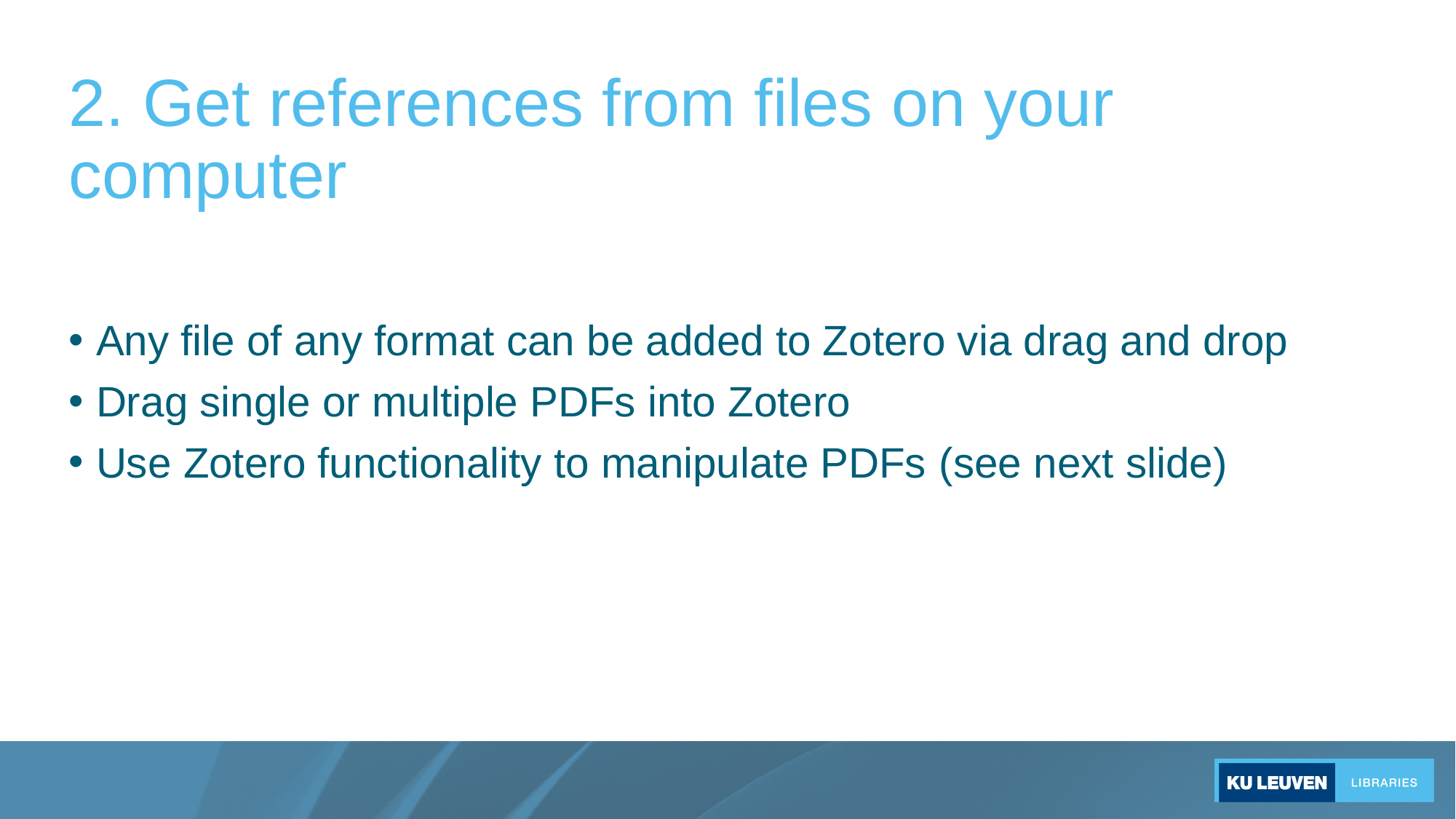

# 2. Get references from files on your computer
Any file of any format can be added to Zotero via drag and drop
Drag single or multiple PDFs into Zotero
Use Zotero functionality to manipulate PDFs (see next slide)